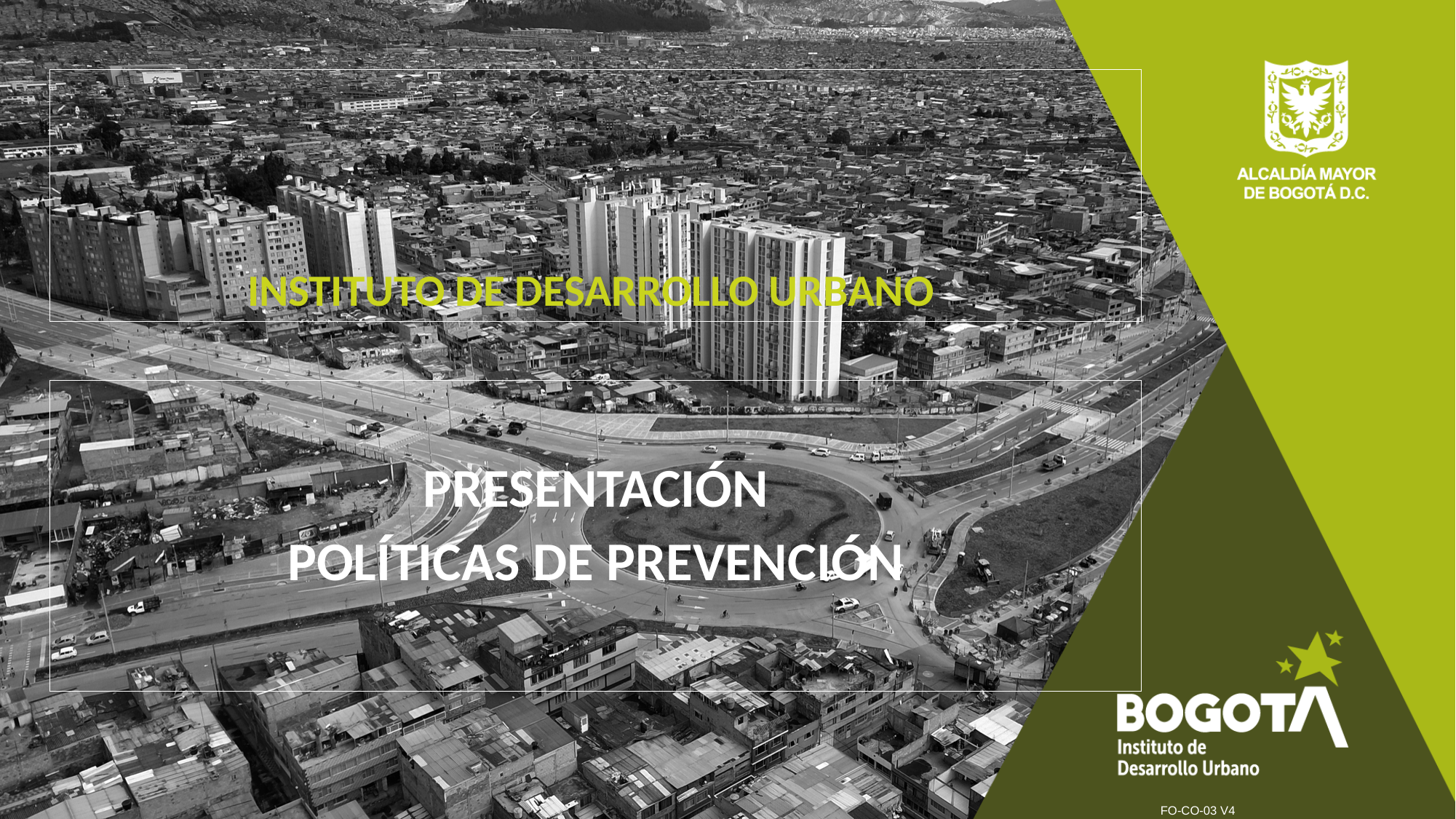

# INSTITUTO DE DESARROLLO URBANO

PRESENTACIÓN
POLÍTICAS DE PREVENCIÓN